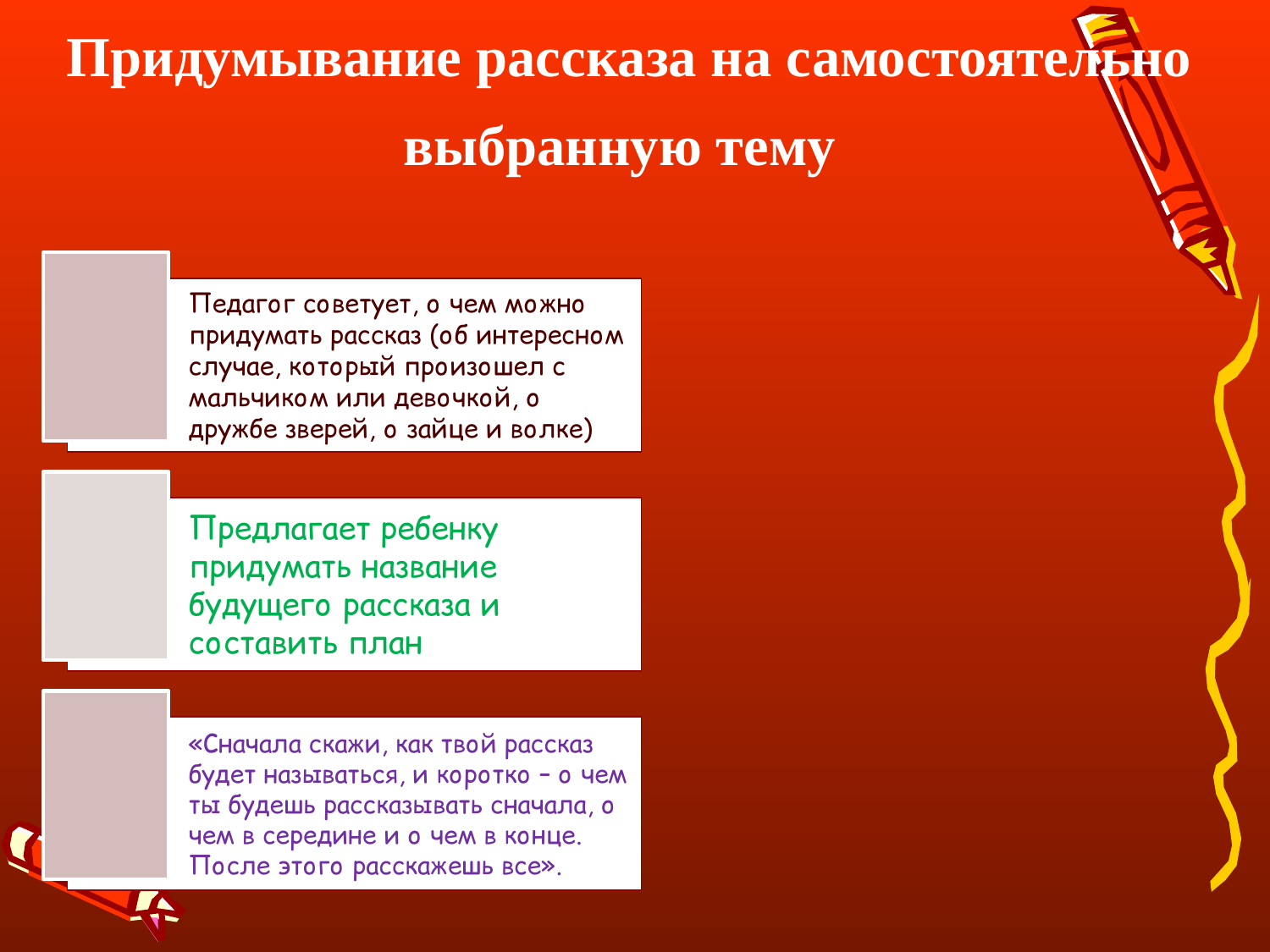

Придумывание рассказа на самостоятельно выбранную тему
Педагог советует, о чем можно придумать рассказ (об интересном случае, который произошел с мальчиком или девочкой, о дружбе зверей, о зайце и волке)
Предлагает ребенку придумать название будущего рассказа и составить план
«Сначала скажи, как твой рассказ будет называться, и коротко – о чем ты будешь рассказывать сначала, о чем в середине и о чем в конце. После этого расскажешь все».